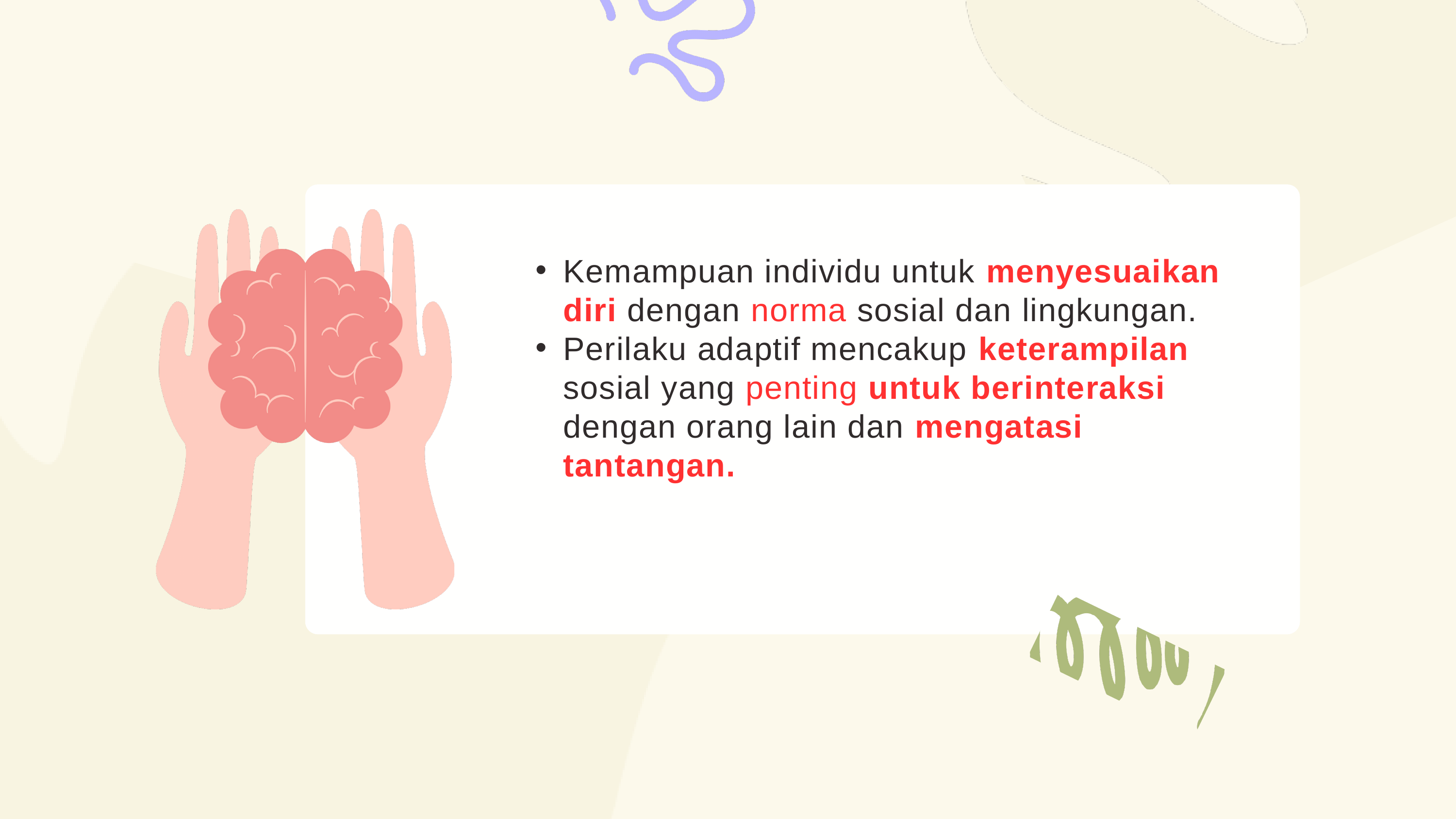

Kemampuan individu untuk menyesuaikan diri dengan norma sosial dan lingkungan.
Perilaku adaptif mencakup keterampilan sosial yang penting untuk berinteraksi dengan orang lain dan mengatasi tantangan.